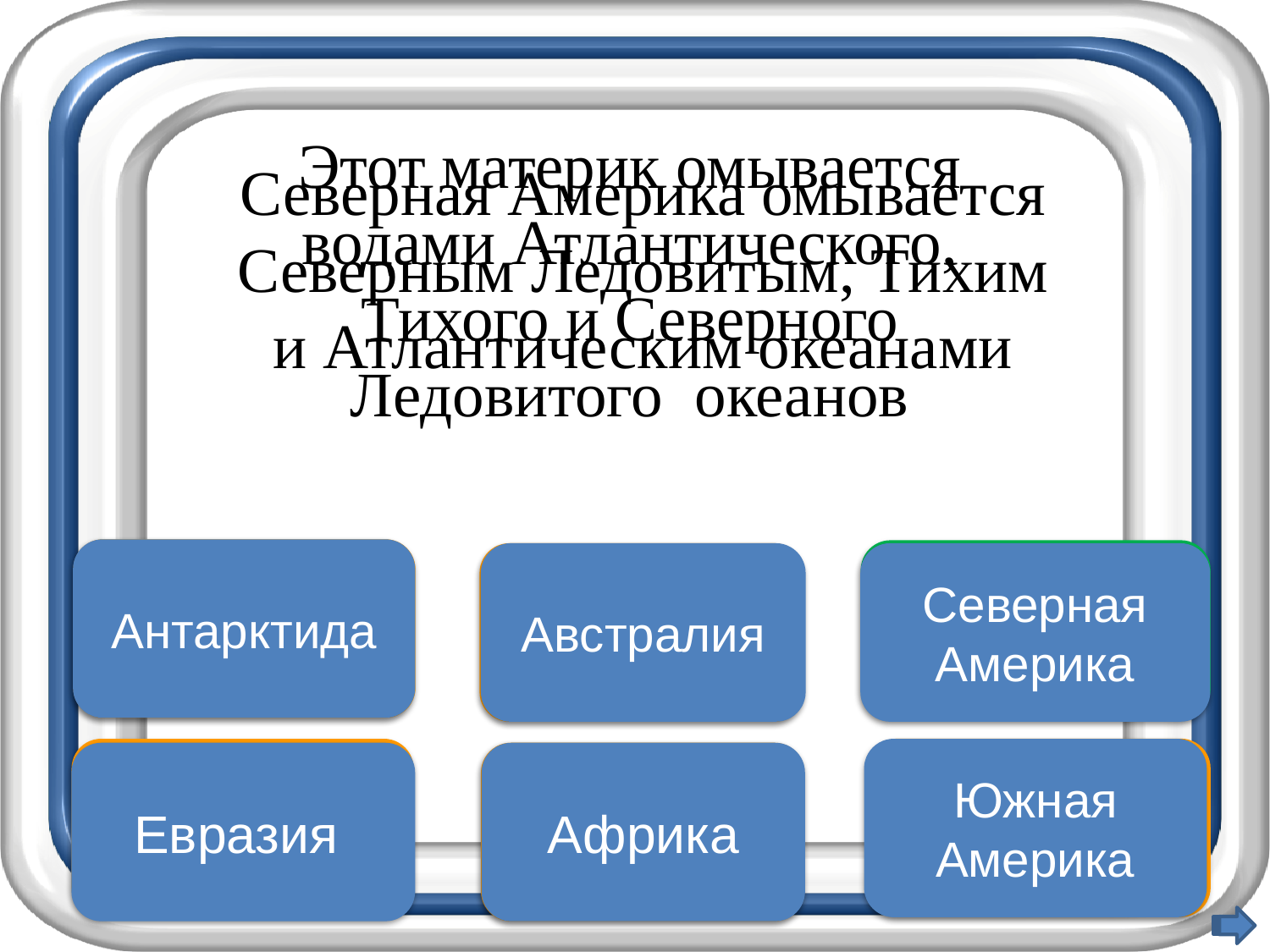

Этот материк омывается водами Атлантического, Тихого и Северного Ледовитого  океанов
Северная Америка омывается Северным Ледовитым, Тихим и Атлантическим океанами
Антарктида

Подумай хорошо
Правильно
Подумай еще
Австралия

Северная Америка

Подумай хорошо
Увы, неверно
Южная Америка
Евразия

Неверно
Африка